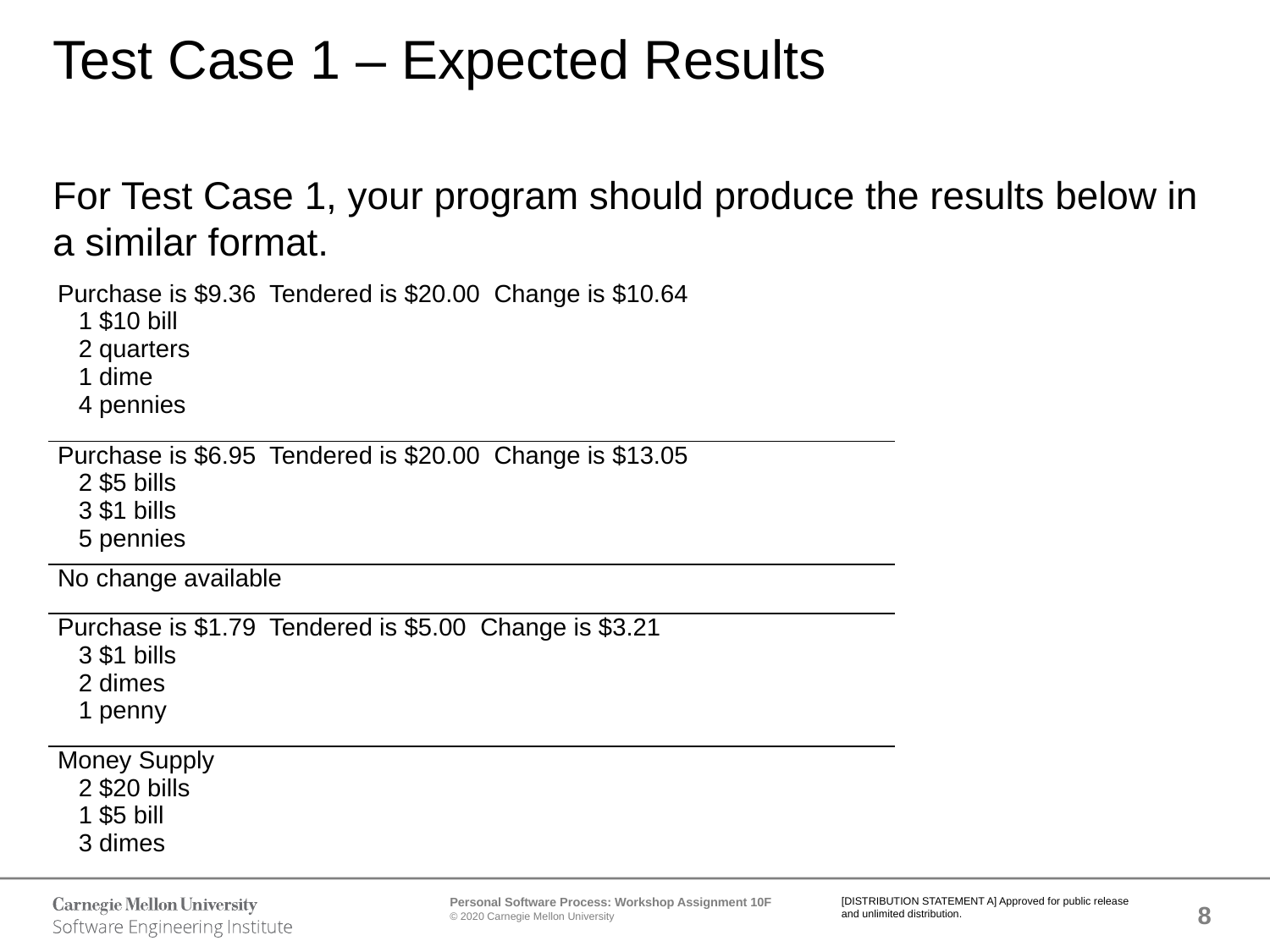

# Test Case 1 – Expected Results
For Test Case 1, your program should produce the results below in a similar format.
| Purchase is $9.36 Tendered is $20.00 Change is $10.64 1 $10 bill 2 quarters 1 dime 4 pennies |
| --- |
| Purchase is $6.95 Tendered is $20.00 Change is $13.05 2 $5 bills 3 $1 bills 5 pennies |
| No change available |
| Purchase is $1.79 Tendered is $5.00 Change is $3.21 3 $1 bills 2 dimes 1 penny |
| Money Supply 2 $20 bills 1 $5 bill 3 dimes |